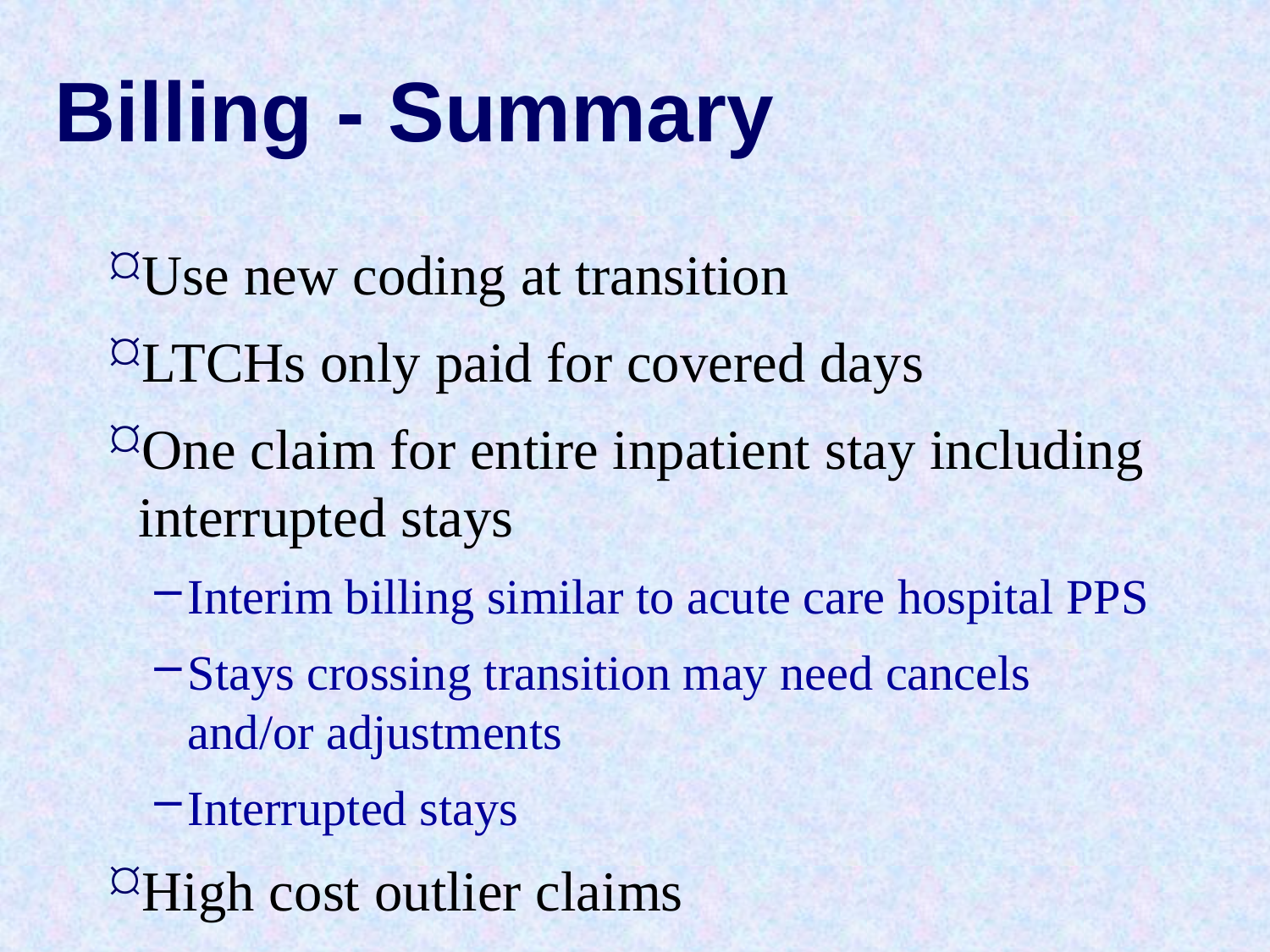

# Billing - Summary
Use new coding at transition
LTCHs only paid for covered days
One claim for entire inpatient stay including interrupted stays
Interim billing similar to acute care hospital PPS
Stays crossing transition may need cancels and/or adjustments
Interrupted stays
High cost outlier claims